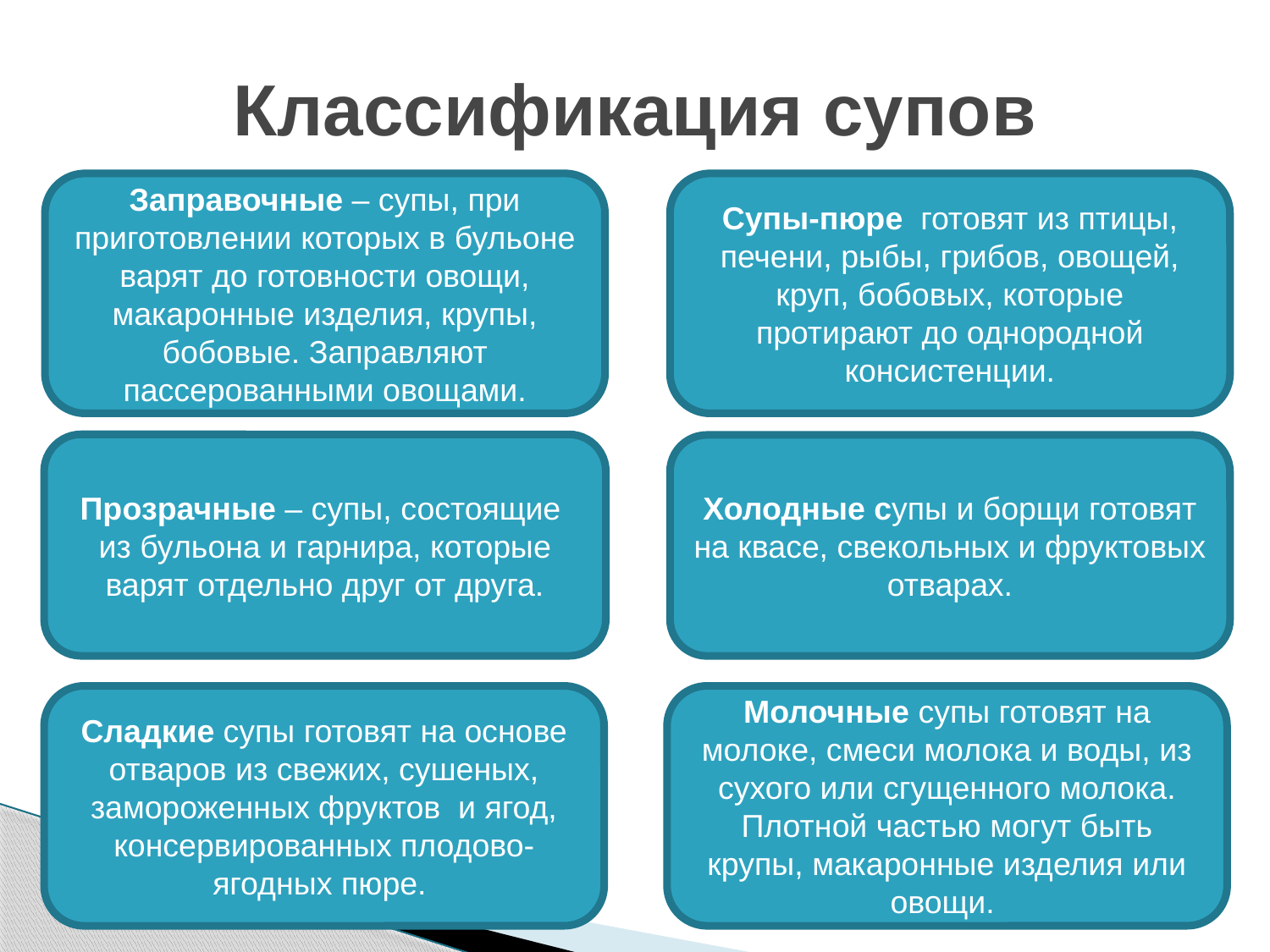

# Классификация супов
Заправочные – супы, при приготовлении которых в бульоне варят до готовности овощи, макаронные изделия, крупы, бобовые. Заправляют пассерованными овощами.
Супы-пюре  готовят из птицы, печени, рыбы, грибов, овощей, круп, бобовых, которые протирают до однородной консистенции.
Прозрачные – супы, состоящие  из бульона и гарнира, которые варят отдельно друг от друга.
Холодные супы и борщи готовят на квасе, свекольных и фруктовых отварах.
Сладкие супы готовят на основе отваров из свежих, сушеных, замороженных фруктов  и ягод, консервированных плодово-ягодных пюре.
Молочные супы готовят на молоке, смеси молока и воды, из сухого или сгущенного молока. Плотной частью могут быть крупы, макаронные изделия или овощи.